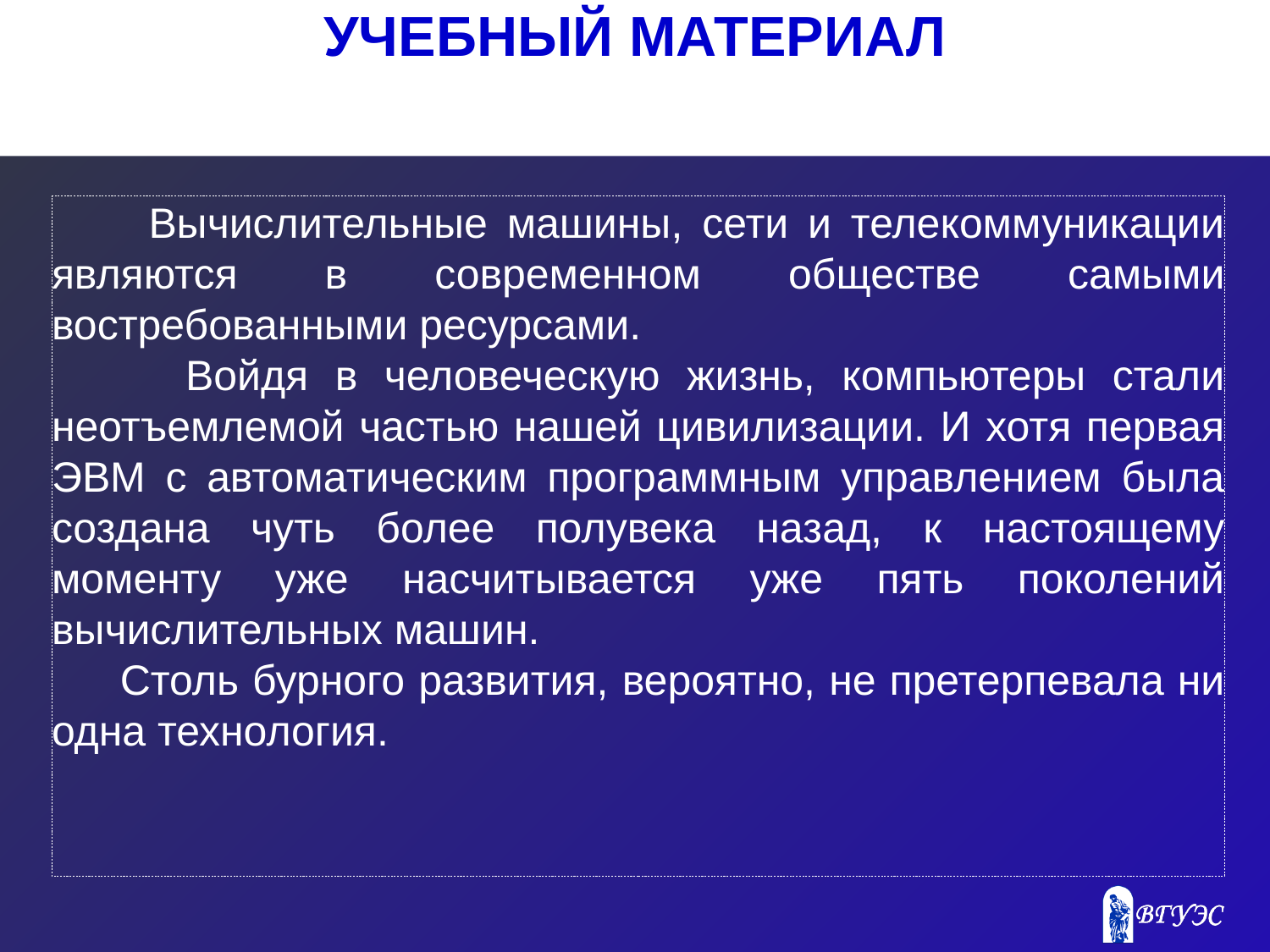

УЧЕБНЫЙ МАТЕРИАЛ
     Вычислительные машины, сети и телекоммуникации являются в современном обществе самыми востребованными ресурсами.
     Войдя в человеческую жизнь, компьютеры стали неотъемлемой частью нашей цивилизации. И хотя первая ЭВМ с автоматическим программным управлением была создана чуть более полувека назад, к настоящему моменту уже насчитывается уже пять поколений вычислительных машин.
     Столь бурного развития, вероятно, не претерпевала ни одна технология.

3